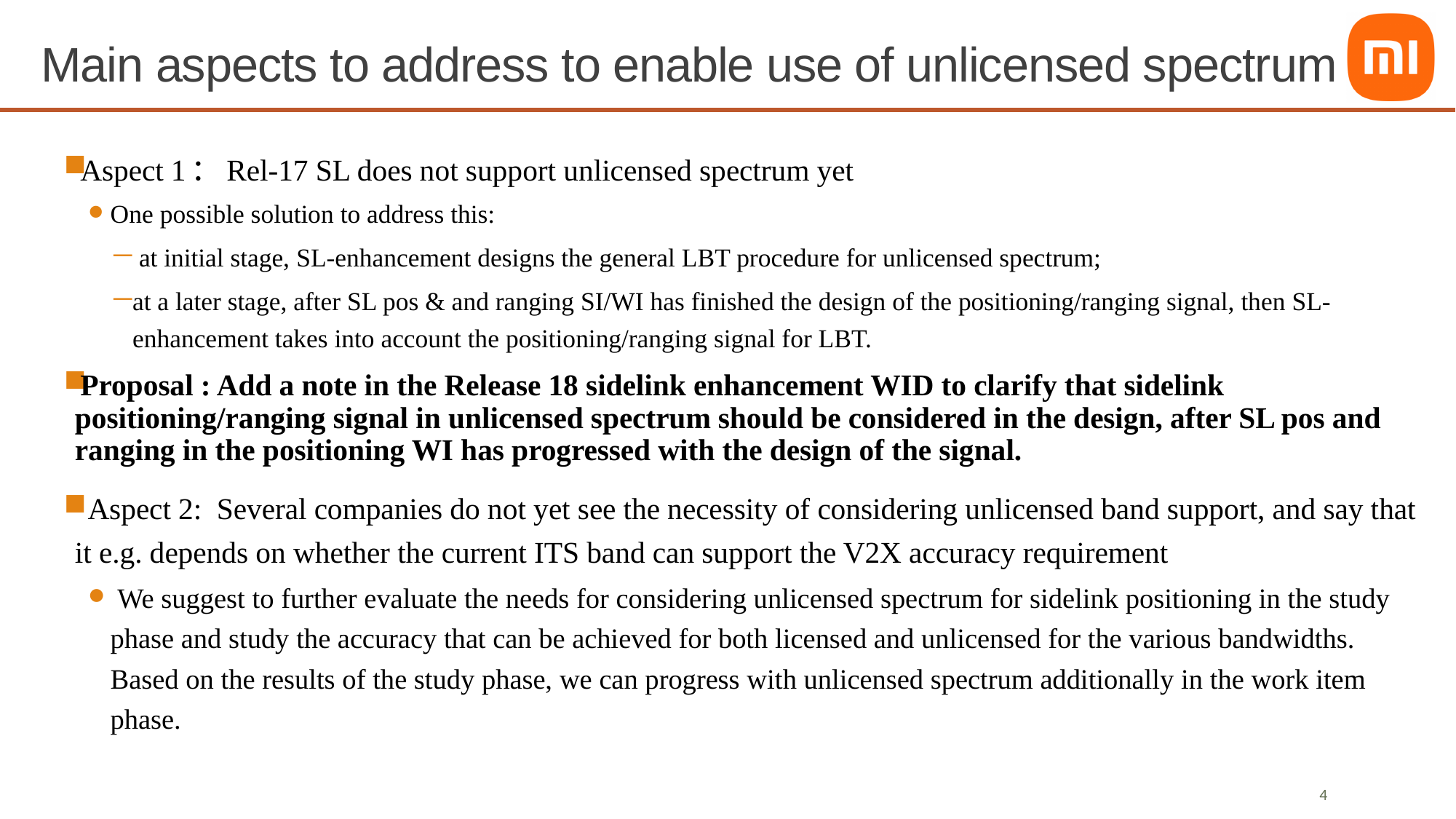

# Main aspects to address to enable use of unlicensed spectrum
Aspect 1：Rel-17 SL does not support unlicensed spectrum yet
One possible solution to address this:
 at initial stage, SL-enhancement designs the general LBT procedure for unlicensed spectrum;
at a later stage, after SL pos & and ranging SI/WI has finished the design of the positioning/ranging signal, then SL-enhancement takes into account the positioning/ranging signal for LBT.
Proposal : Add a note in the Release 18 sidelink enhancement WID to clarify that sidelink positioning/ranging signal in unlicensed spectrum should be considered in the design, after SL pos and ranging in the positioning WI has progressed with the design of the signal.
 Aspect 2:  Several companies do not yet see the necessity of considering unlicensed band support, and say that it e.g. depends on whether the current ITS band can support the V2X accuracy requirement
 We suggest to further evaluate the needs for considering unlicensed spectrum for sidelink positioning in the study phase and study the accuracy that can be achieved for both licensed and unlicensed for the various bandwidths. Based on the results of the study phase, we can progress with unlicensed spectrum additionally in the work item phase.